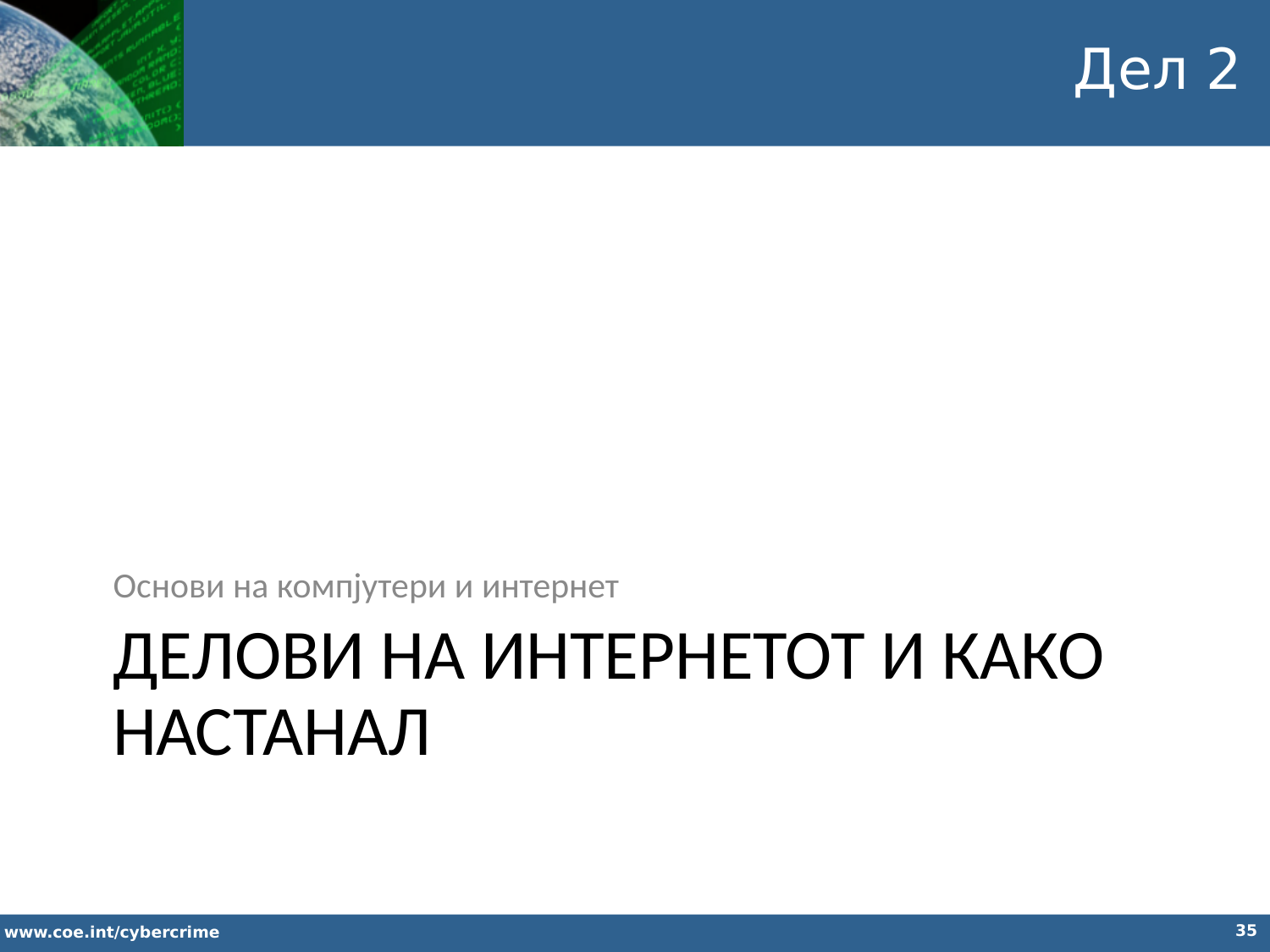

Дел 2
Основи на компјутери и интернет
# Делови на интернетот и како настанал